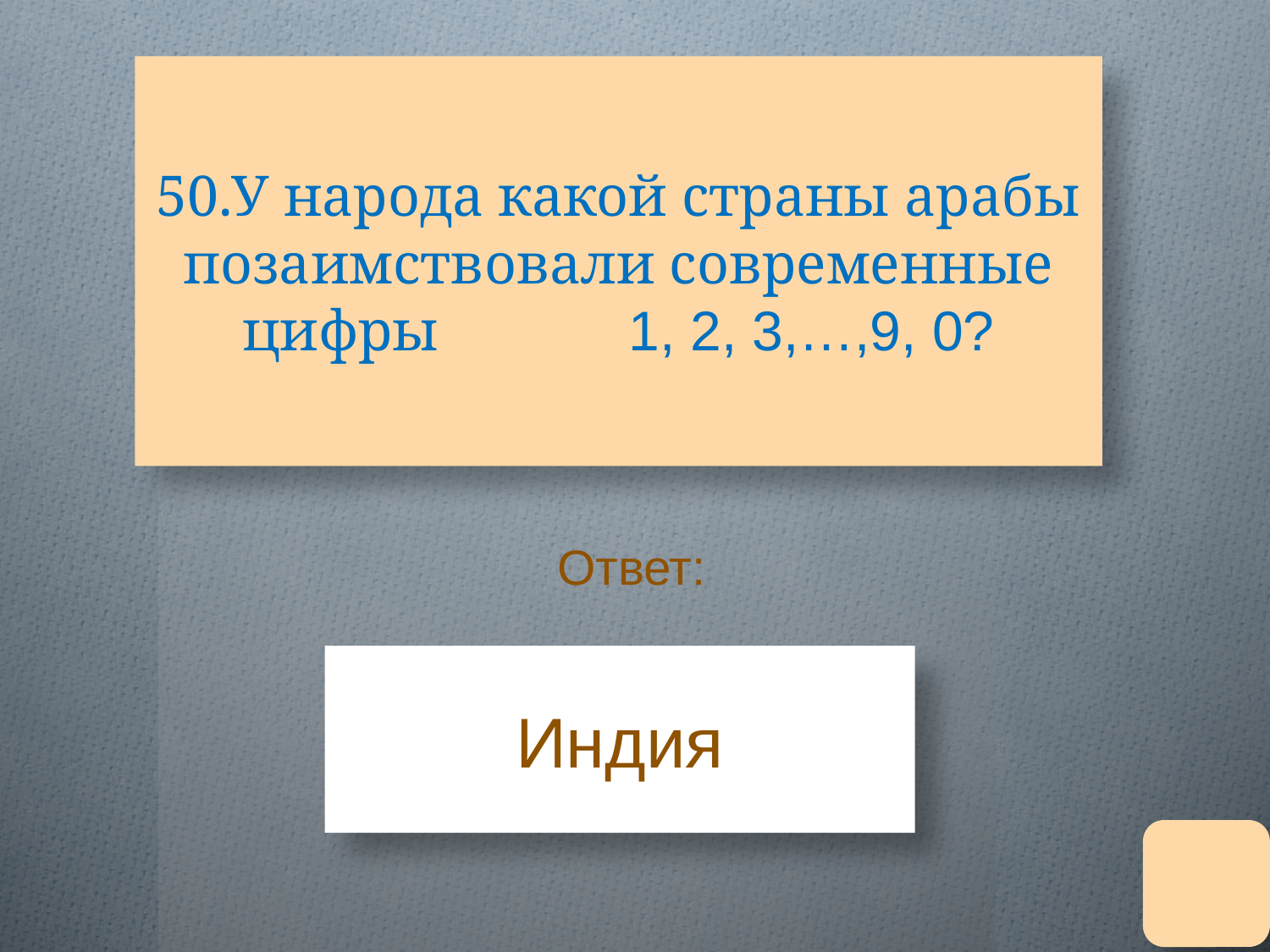

# 50.У народа какой страны арабы позаимствовали современные цифры             1, 2, 3,…,9, 0?
Ответ:
Индия